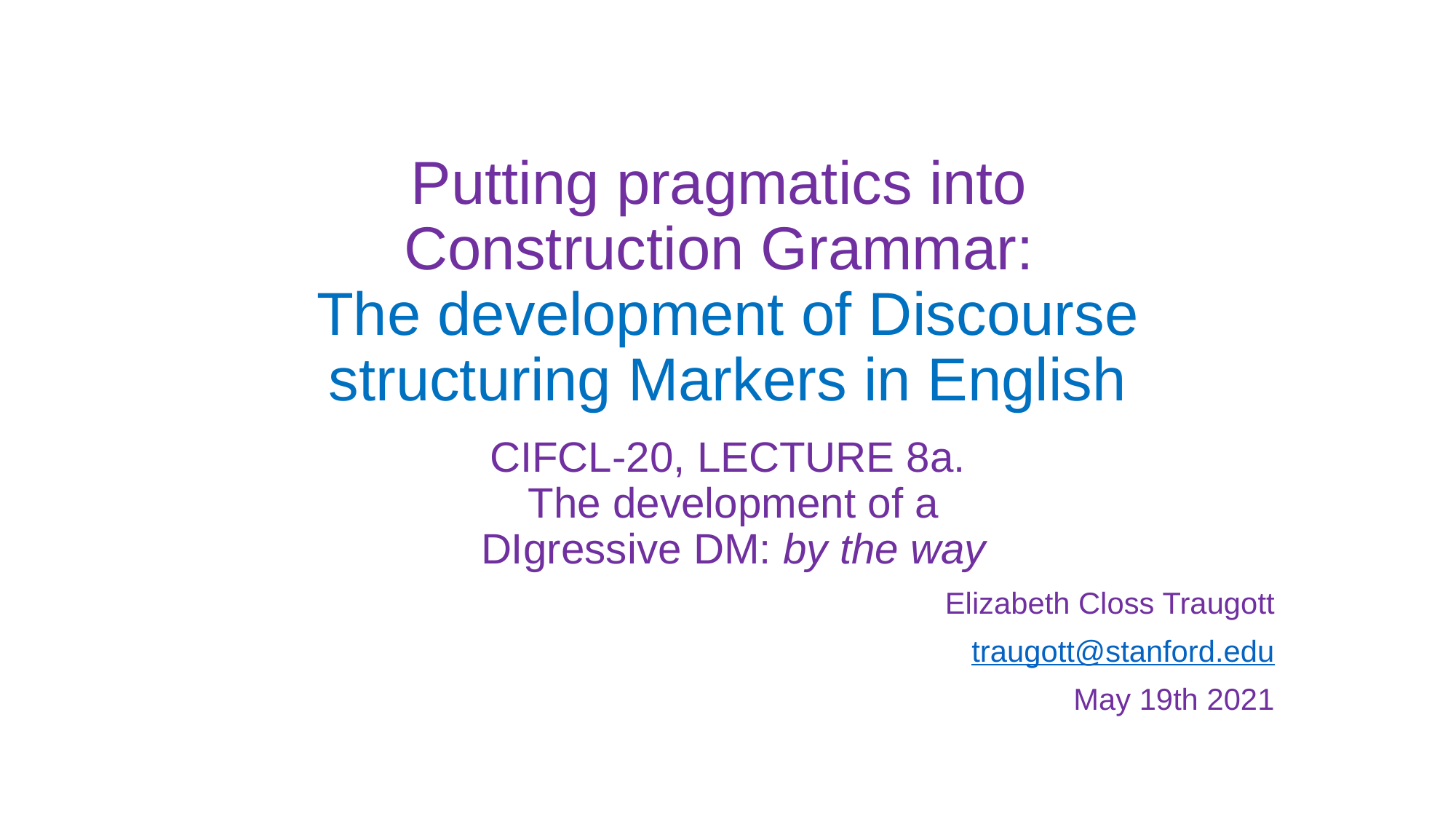

# Putting pragmatics into Construction Grammar: The development of Discourse structuring Markers in English
CIFCL-20, LECTURE 8a.
The development of a
DIgressive DM: by the way
Elizabeth Closs Traugott
traugott@stanford.edu
May 19th 2021